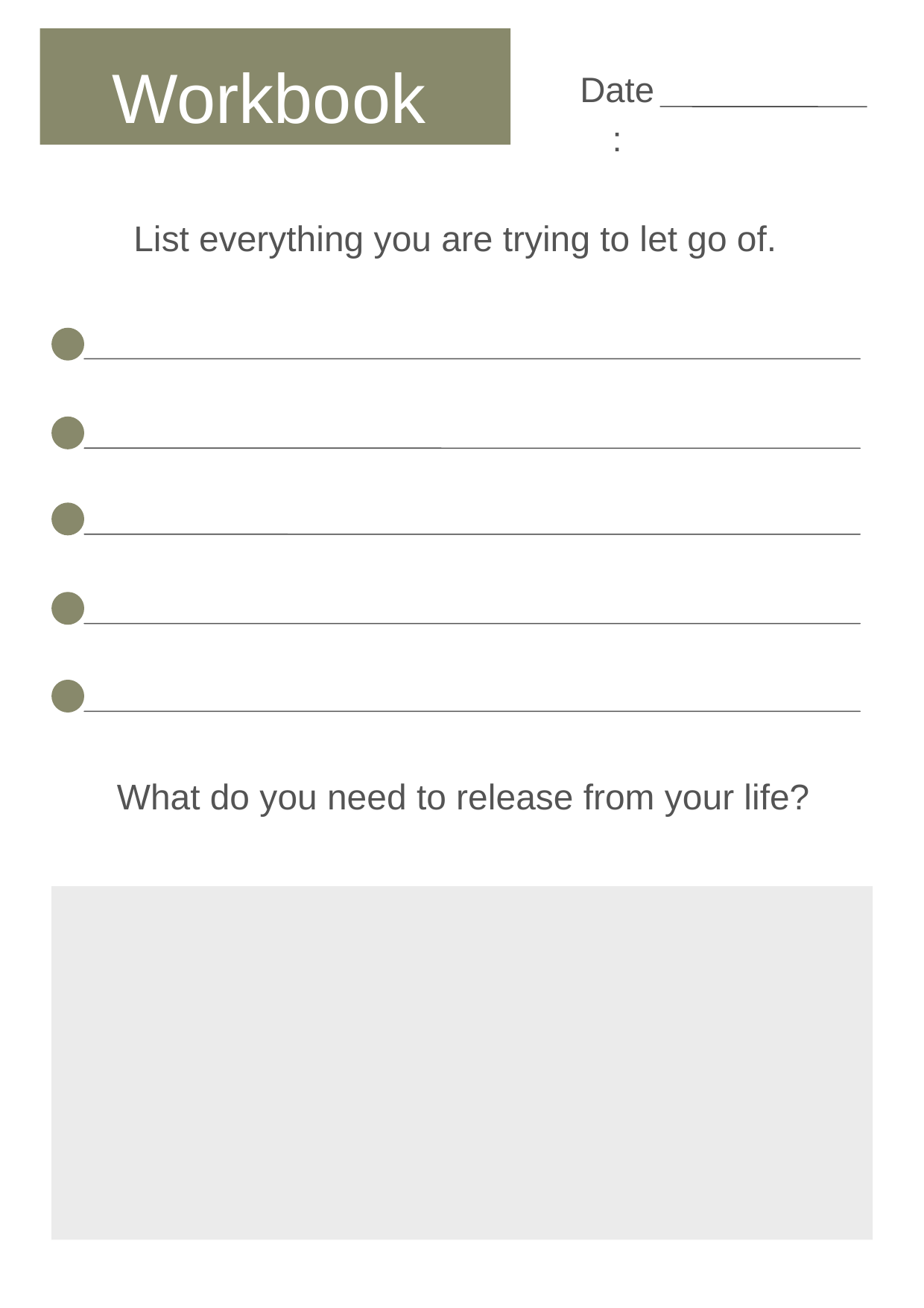

Workbook
Date:

List everything you are trying to let go of.

What do you need to release from your life?